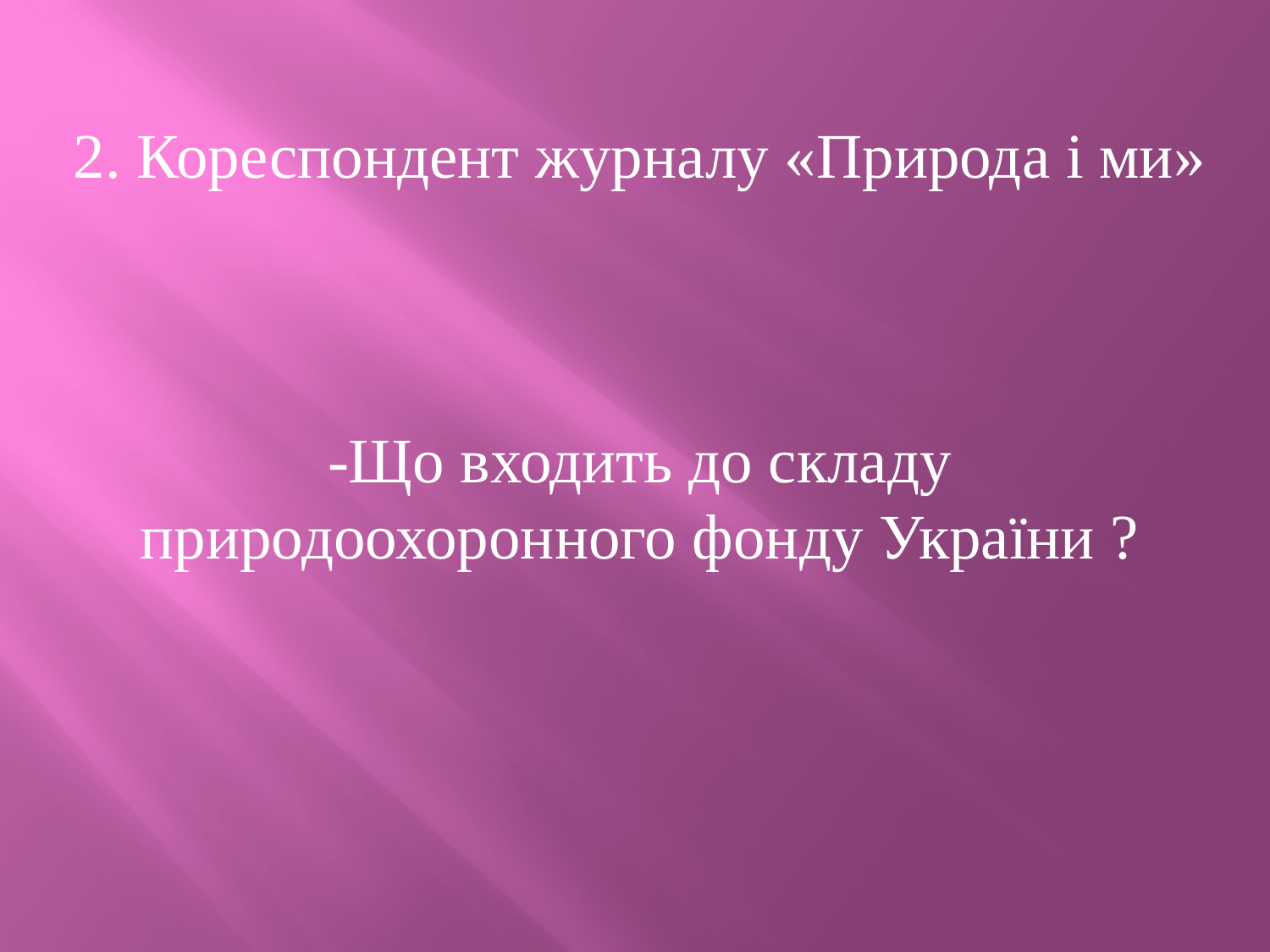

2. Кореспондент журналу «Природа i ми»

-Що входить до складу природоохоронного фонду України ?